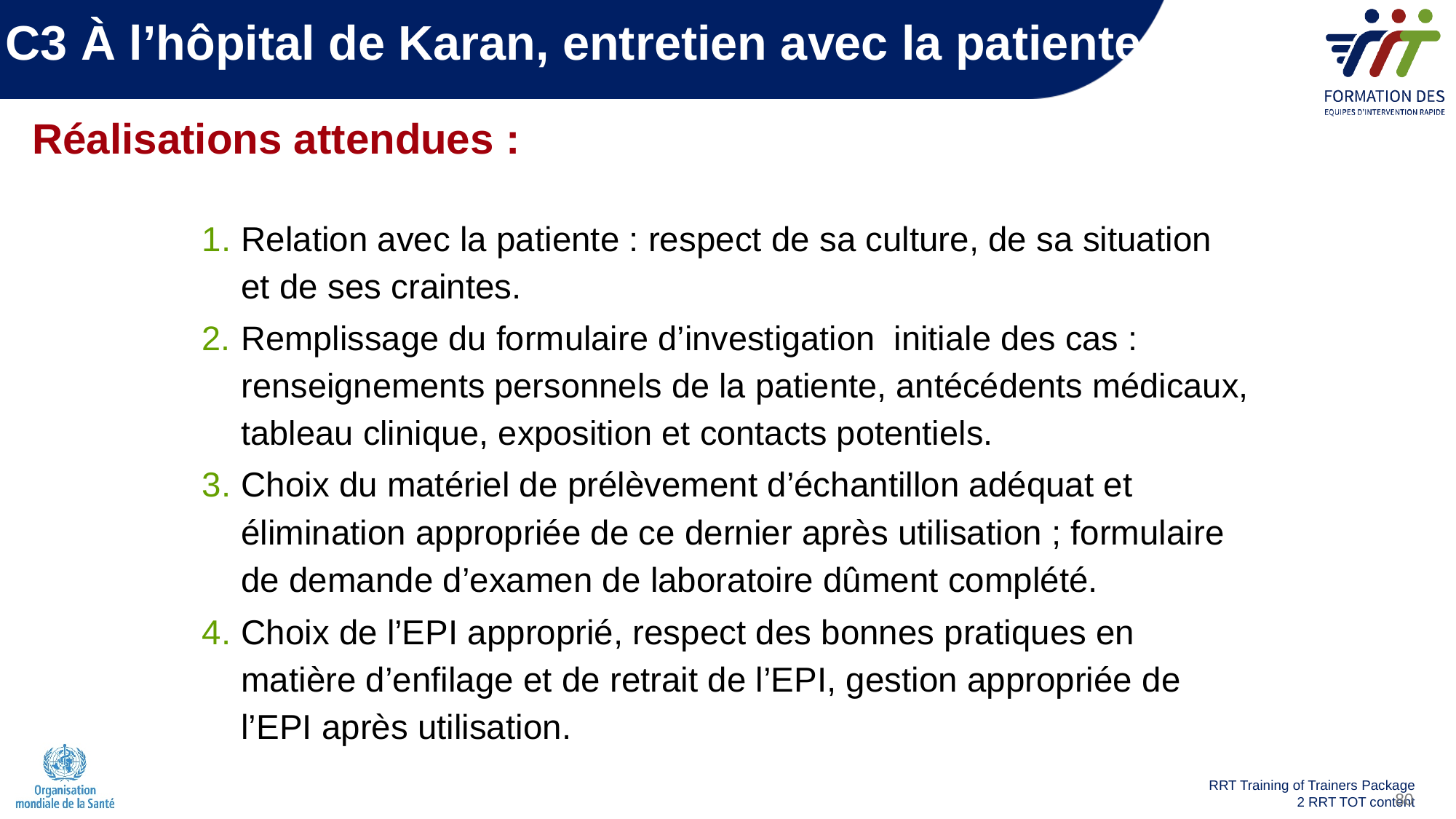

C3 À l’hôpital de Karan, entretien avec la patiente
Réalisations attendues :
Relation avec la patiente : respect de sa culture, de sa situation et de ses craintes.
Remplissage du formulaire d’investigation  initiale des cas : renseignements personnels de la patiente, antécédents médicaux, tableau clinique, exposition et contacts potentiels.
Choix du matériel de prélèvement d’échantillon adéquat et élimination appropriée de ce dernier après utilisation ; formulaire de demande d’examen de laboratoire dûment complété.
Choix de l’EPI approprié, respect des bonnes pratiques en matière d’enfilage et de retrait de l’EPI, gestion appropriée de l’EPI après utilisation.